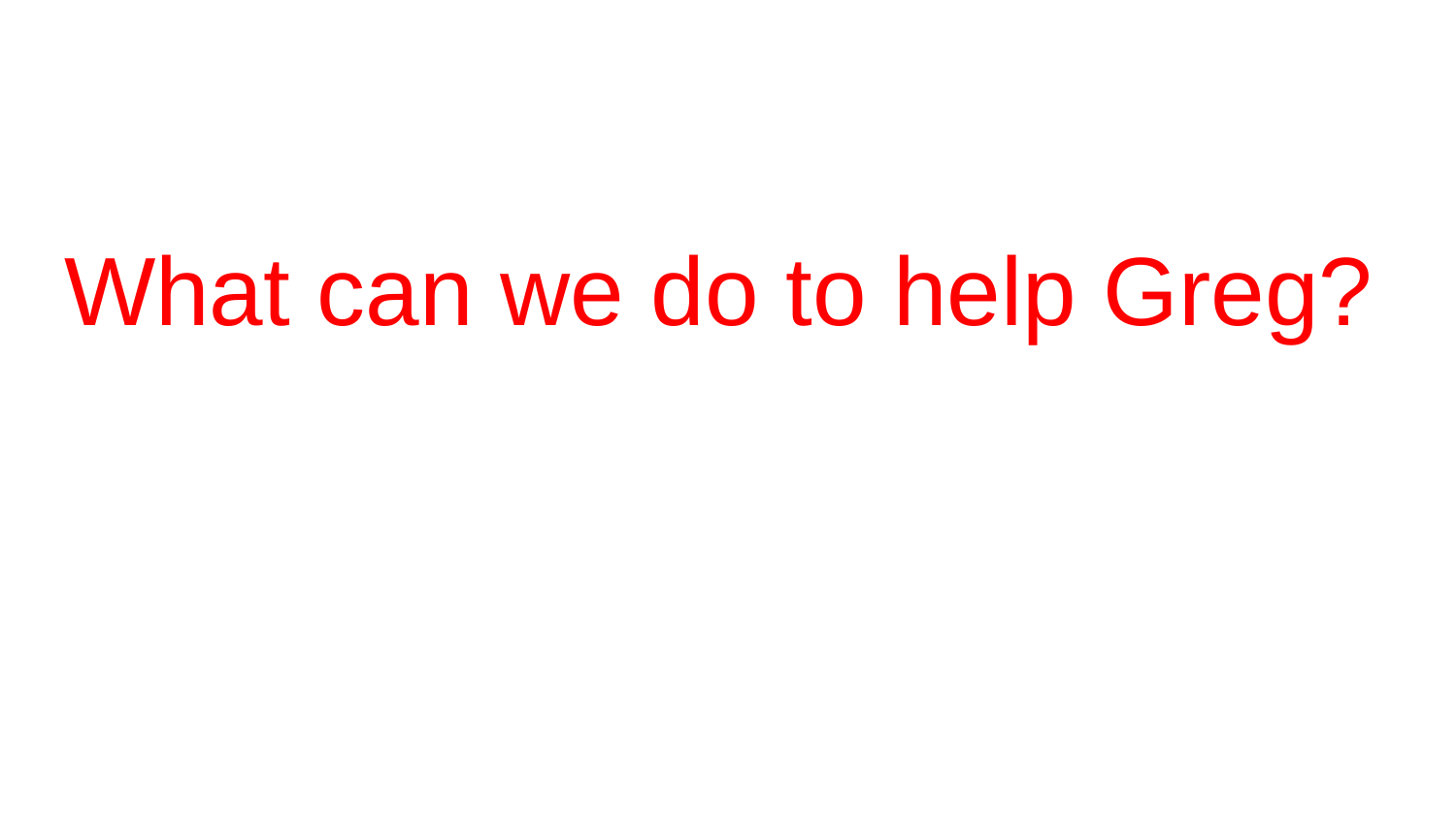

What can we do to help Greg?